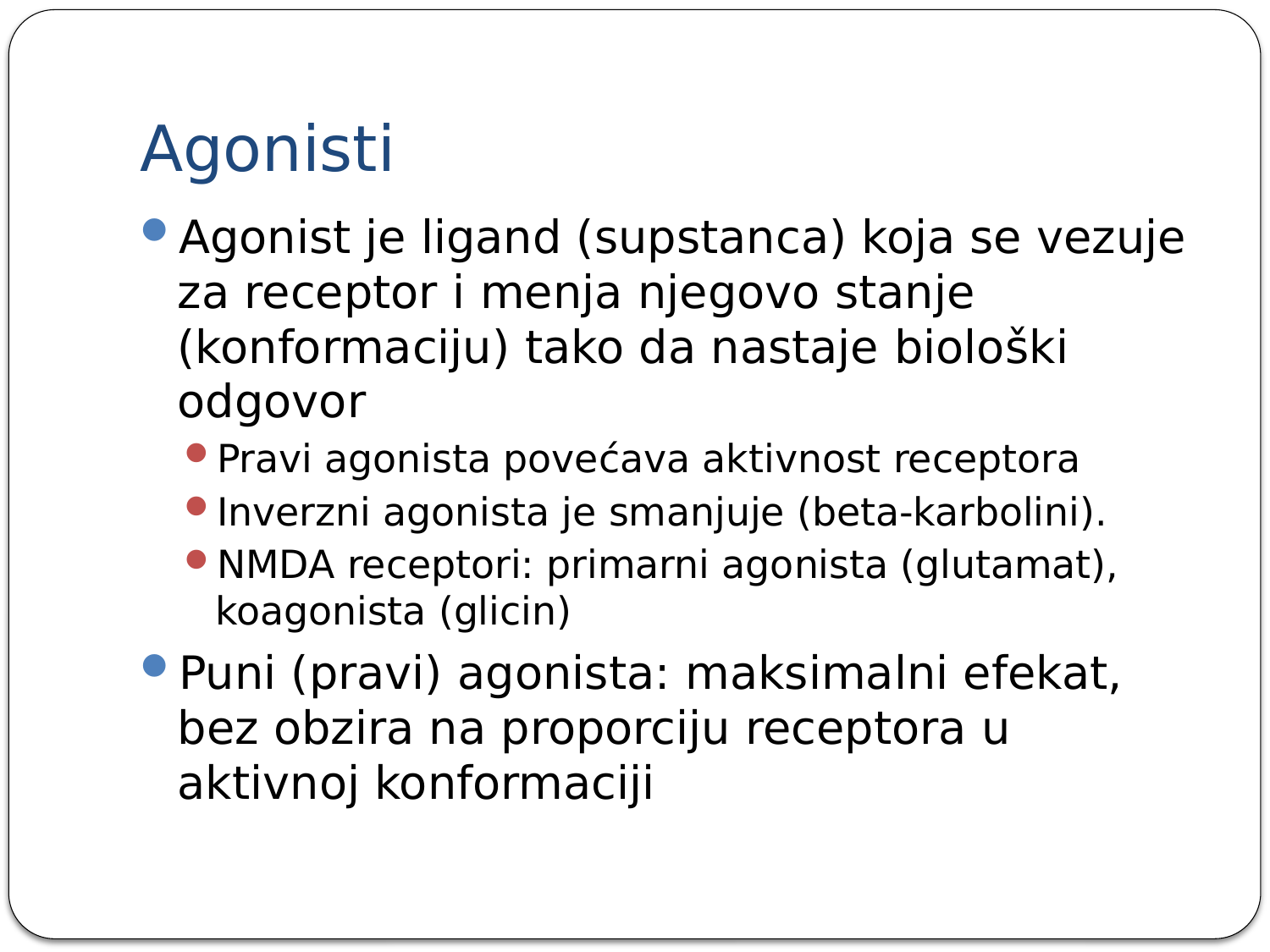

# Agonisti
Agonist je ligand (supstanca) koja se vezuje za receptor i menja njegovo stanje (konformaciju) tako da nastaje biološki odgovor
Pravi agonista povećava aktivnost receptora
Inverzni agonista je smanjuje (beta-karbolini).
NMDA receptori: primarni agonista (glutamat), koagonista (glicin)
Puni (pravi) agonista: maksimalni efekat, bez obzira na proporciju receptora u aktivnoj konformaciji